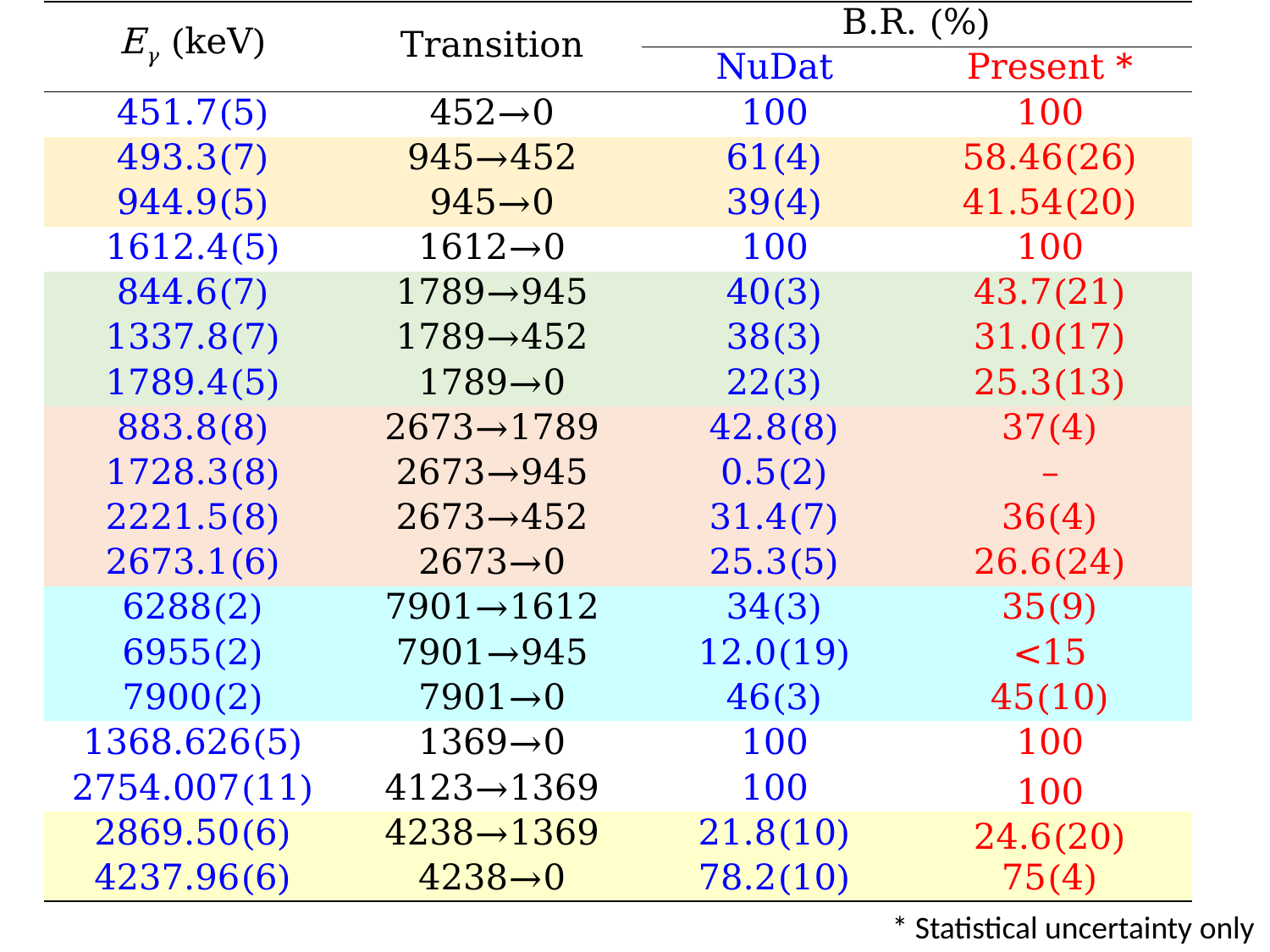

| Eγ (keV) | Transition | B.R. (%) |  |
| --- | --- | --- | --- |
|  |  | NuDat | Present \* |
| 451.7(5) | 452→0 | 100 | 100 |
| 493.3(7) | 945→452 | 61(4) | 58.46(26) |
| 944.9(5) | 945→0 | 39(4) | 41.54(20) |
| 1612.4(5) | 1612→0 | 100 | 100 |
| 844.6(7) | 1789→945 | 40(3) | 43.7(21) |
| 1337.8(7) | 1789→452 | 38(3) | 31.0(17) |
| 1789.4(5) | 1789→0 | 22(3) | 25.3(13) |
| 883.8(8) | 2673→1789 | 42.8(8) | 37(4) |
| 1728.3(8) | 2673→945 | 0.5(2) | – |
| 2221.5(8) | 2673→452 | 31.4(7) | 36(4) |
| 2673.1(6) | 2673→0 | 25.3(5) | 26.6(24) |
| 6288(2) | 7901→1612 | 34(3) | 35(9) |
| 6955(2) | 7901→945 | 12.0(19) | <15 |
| 7900(2) | 7901→0 | 46(3) | 45(10) |
| 1368.626(5) | 1369→0 | 100 | 100 |
| 2754.007(11) | 4123→1369 | 100 | 100 |
| 2869.50(6) | 4238→1369 | 21.8(10) | 24.6(20) |
| 4237.96(6) | 4238→0 | 78.2(10) | 75(4) |
* Statistical uncertainty only